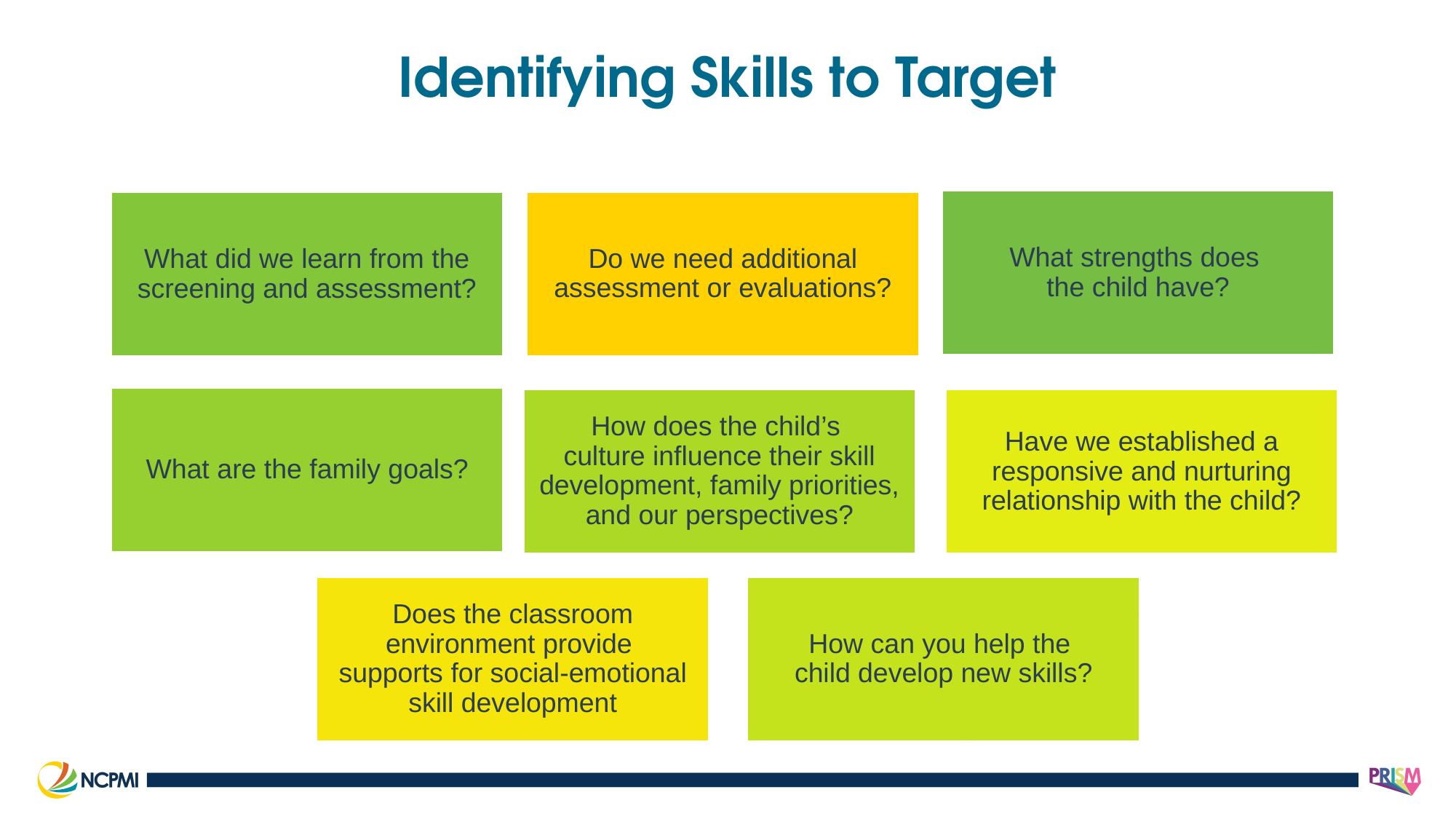

# Identifying Skills to Target

What strengths does
the child have?
What did we learn from the screening and assessment?
What are the family goals?
How does the child’s
culture influence their skill development, family priorities, and our perspectives?
How can you help the
child develop new skills?
Have we established a responsive and nurturing relationship with the child?
Does the classroom environment provide
supports for social-emotional skill development
Do we need additional assessment or evaluations?